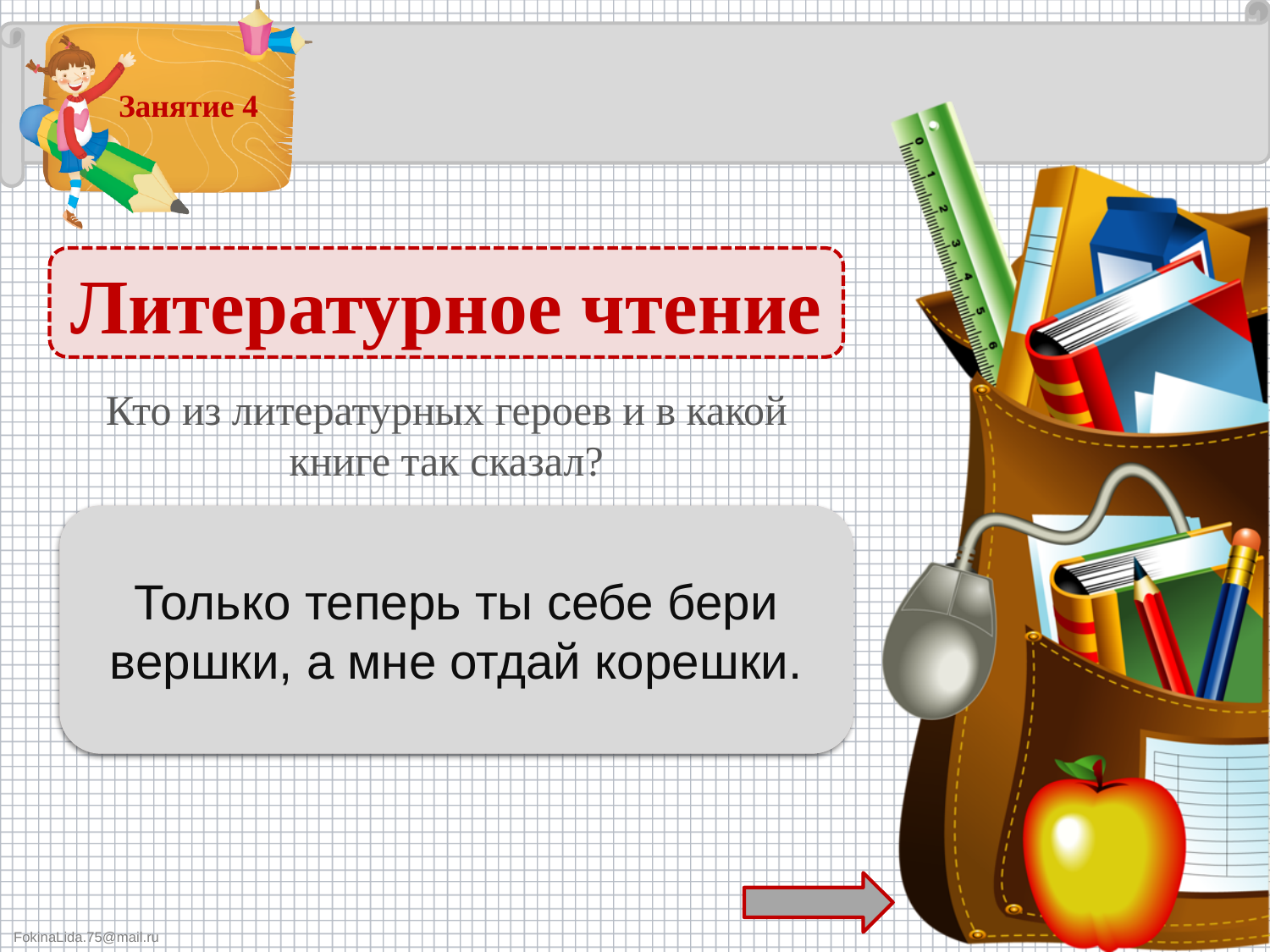

Литературное чтение
Кто из литературных героев и в какой книге так сказал?
Медведь. Русская народная сказка «Мужик и медведь» – 1 б.
Только теперь ты себе бери вершки, а мне отдай корешки.